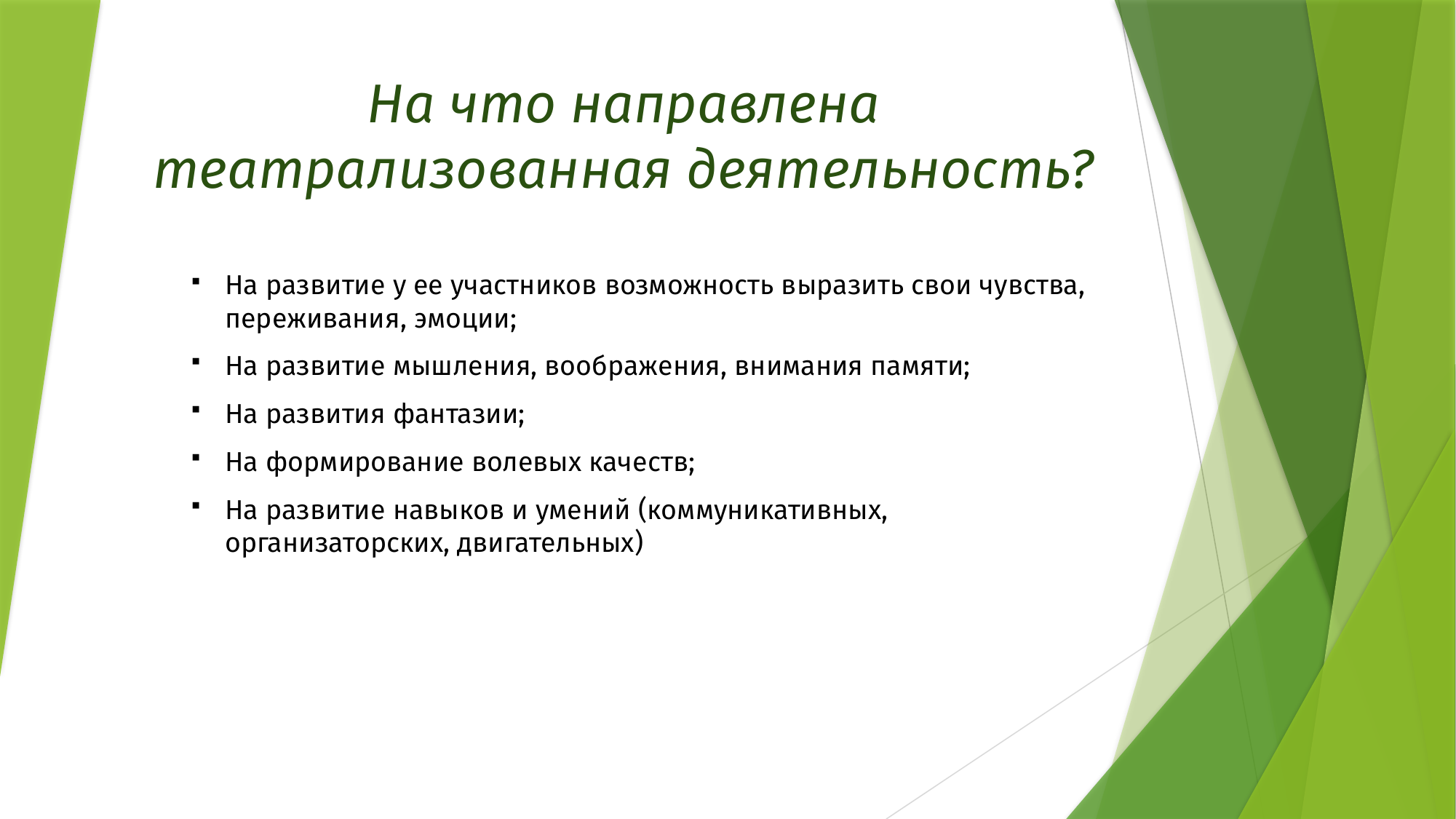

# На что направлена театрализованная деятельность?
На развитие у ее участников возможность выразить свои чувства, переживания, эмоции;
На развитие мышления, воображения, внимания памяти;
На развития фантазии;
На формирование волевых качеств;
На развитие навыков и умений (коммуникативных, организаторских, двигательных)